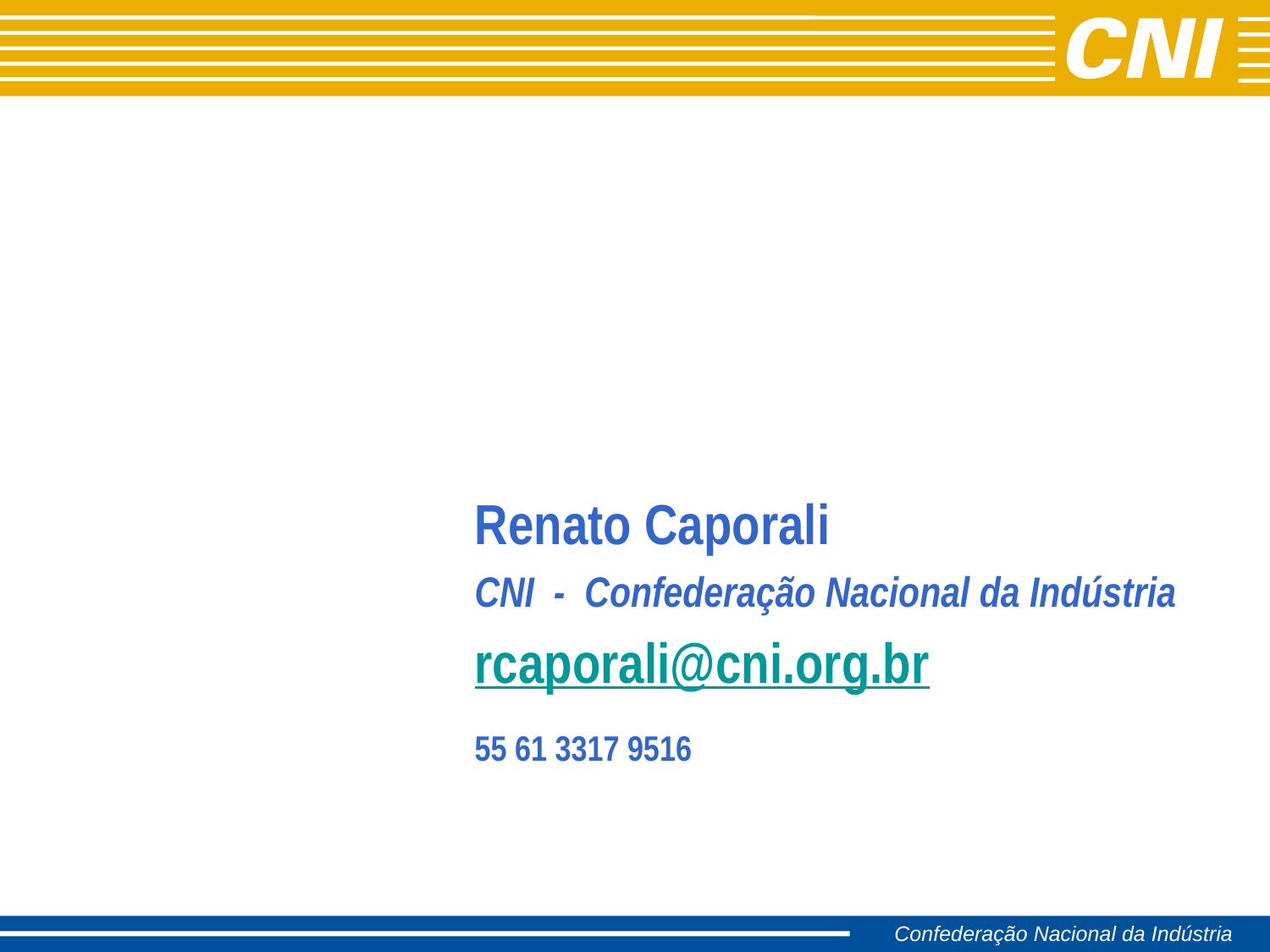

Renato Caporali
CNI  -  Confederação Nacional da Indústria
rcaporali@cni.org.br

55 61 3317 9516